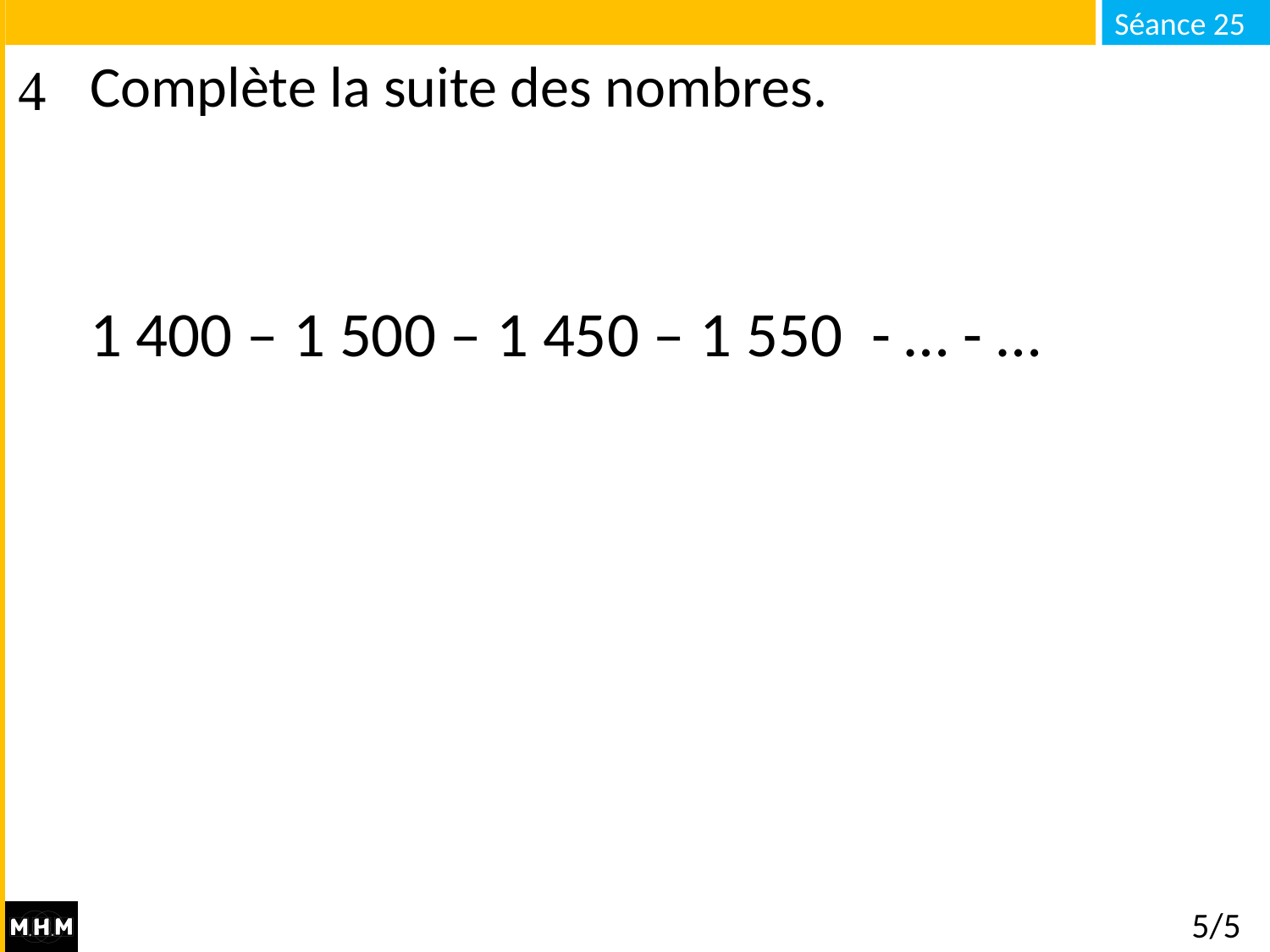

# Complète la suite des nombres.
1 400 – 1 500 – 1 450 – 1 550  - … - …
5/5